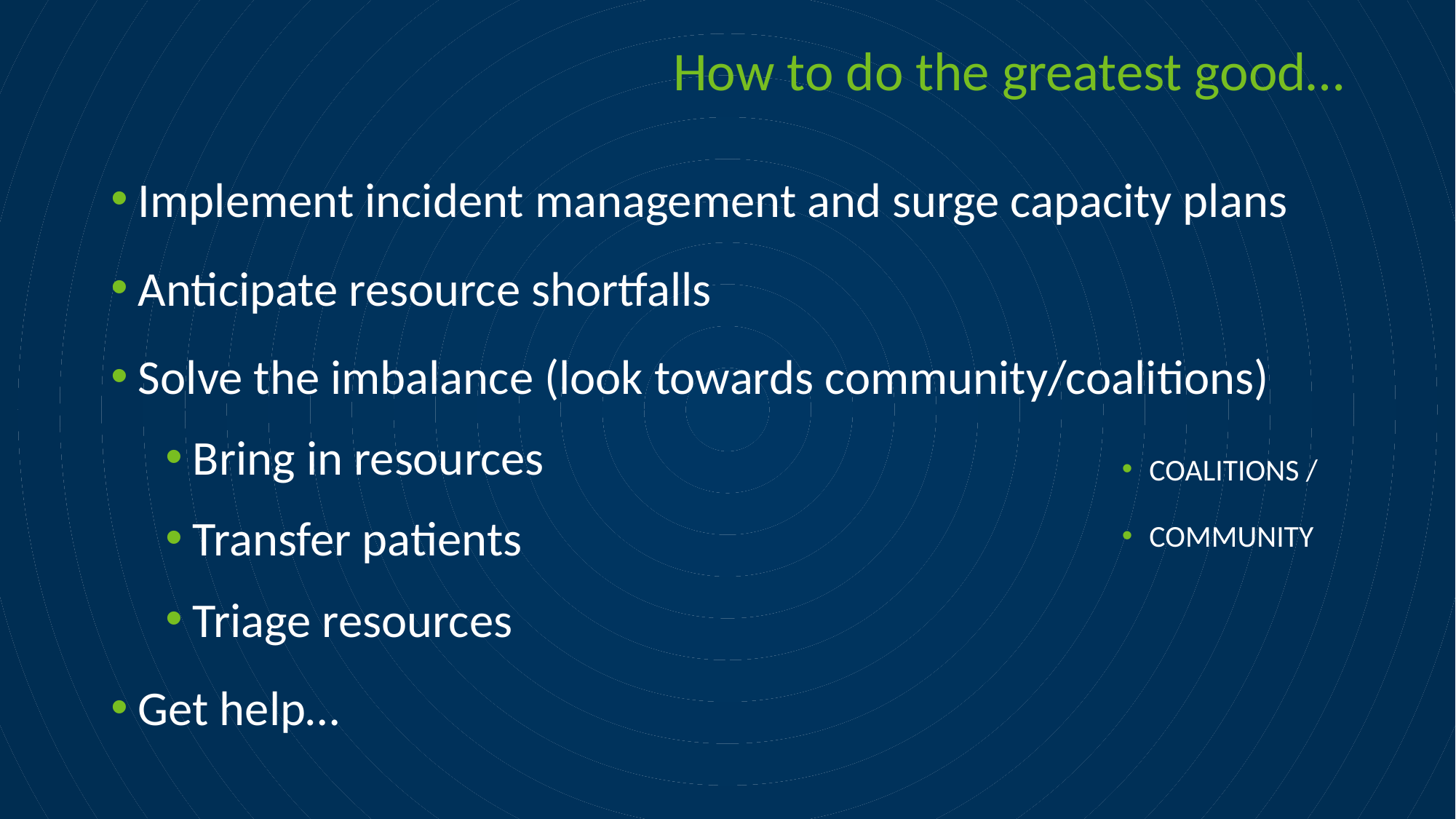

# How to do the greatest good…
Implement incident management and surge capacity plans
Anticipate resource shortfalls
Solve the imbalance (look towards community/coalitions)
Bring in resources
Transfer patients
Triage resources
Get help…
COALITIONS /
COMMUNITY